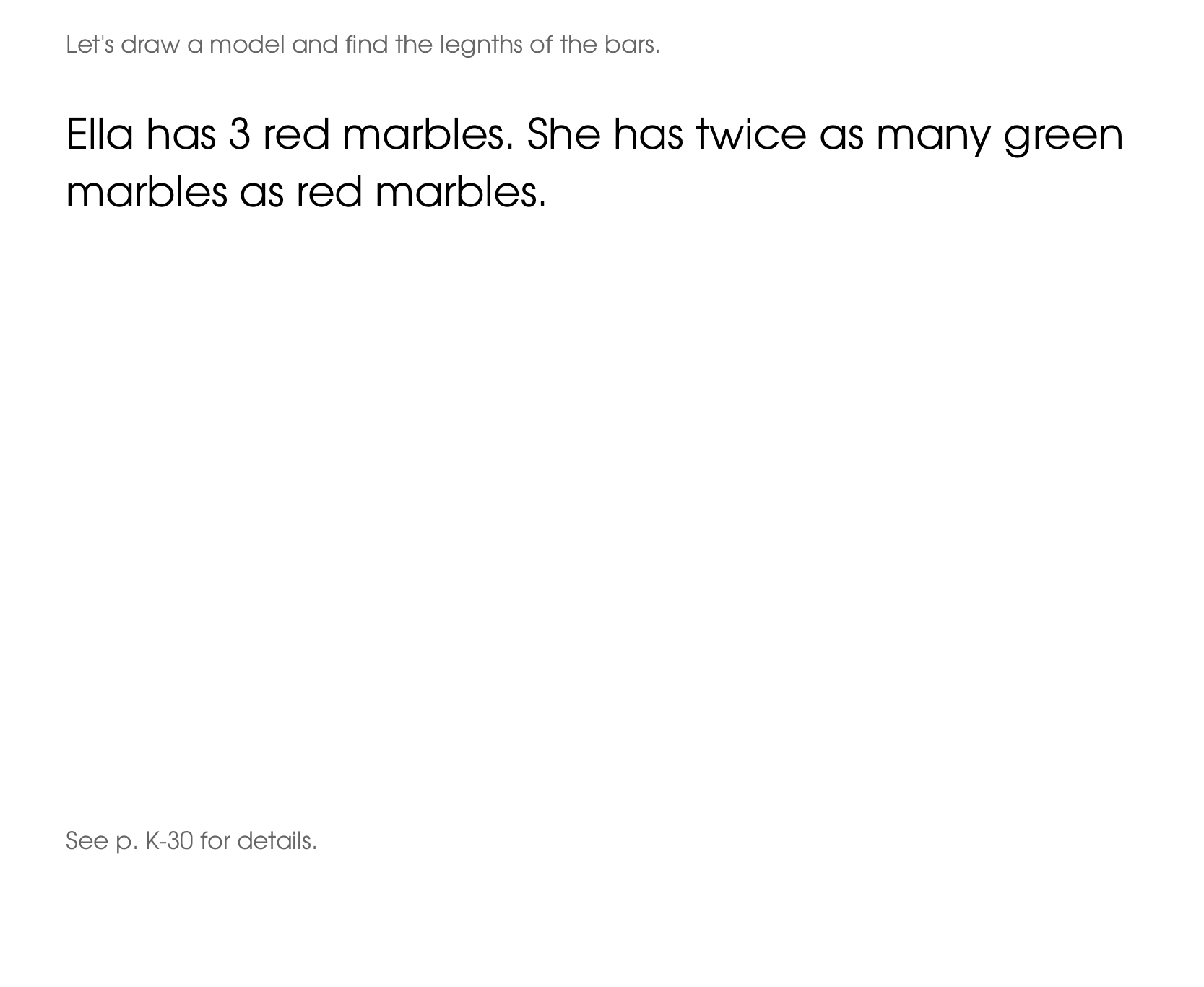

Let's draw a model and find the legnths of the bars.
Ella has 3 red marbles. She has twice as many green marbles as red marbles.
See p. K-30 for details.